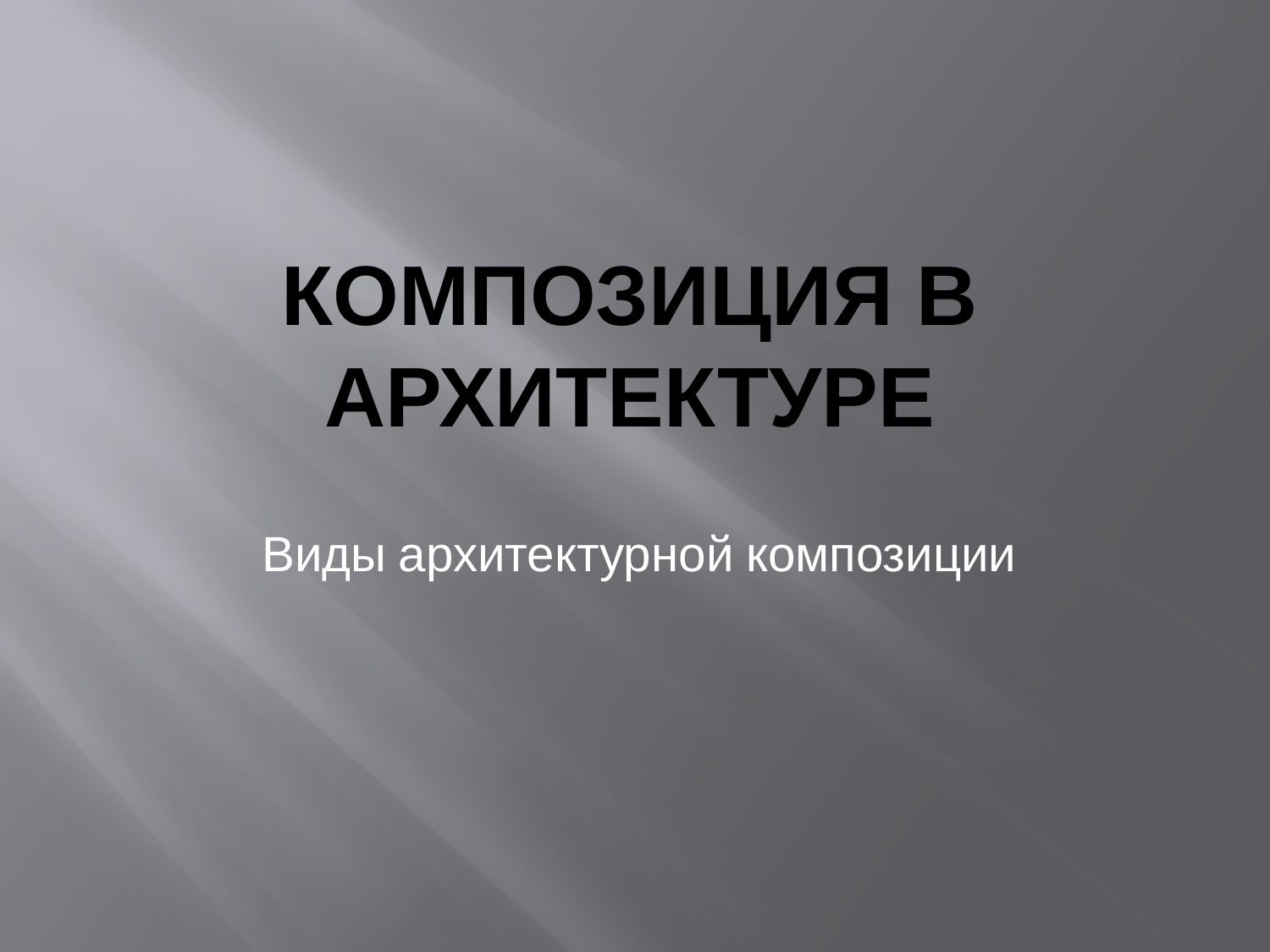

# Композиция в архитектуре
Виды архитектурной композиции